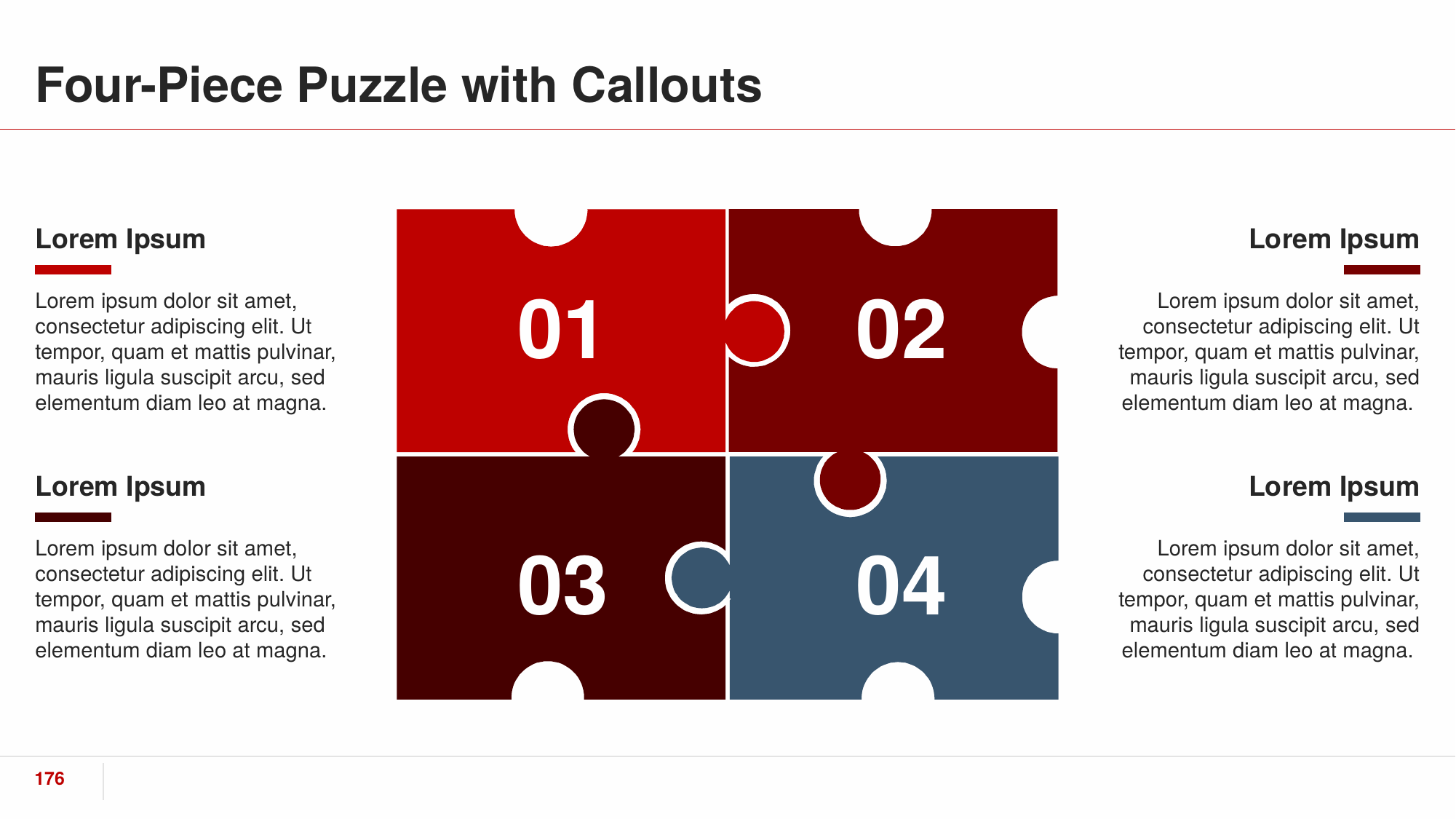

# Four-Piece Puzzle with Callouts

Lorem Ipsum
Lorem ipsum dolor sit amet, consectetur adipiscing elit. Ut tempor, quam et mattis pulvinar, mauris ligula suscipit arcu, sed elementum diam leo at magna.

Lorem Ipsum
Lorem ipsum dolor sit amet, consectetur adipiscing elit. Ut tempor, quam et mattis pulvinar, mauris ligula suscipit arcu, sed elementum diam leo at magna.
01
02

Lorem Ipsum
Lorem ipsum dolor sit amet, consectetur adipiscing elit. Ut tempor, quam et mattis pulvinar, mauris ligula suscipit arcu, sed elementum diam leo at magna.

Lorem Ipsum
Lorem ipsum dolor sit amet, consectetur adipiscing elit. Ut tempor, quam et mattis pulvinar, mauris ligula suscipit arcu, sed elementum diam leo at magna.
03
04
176